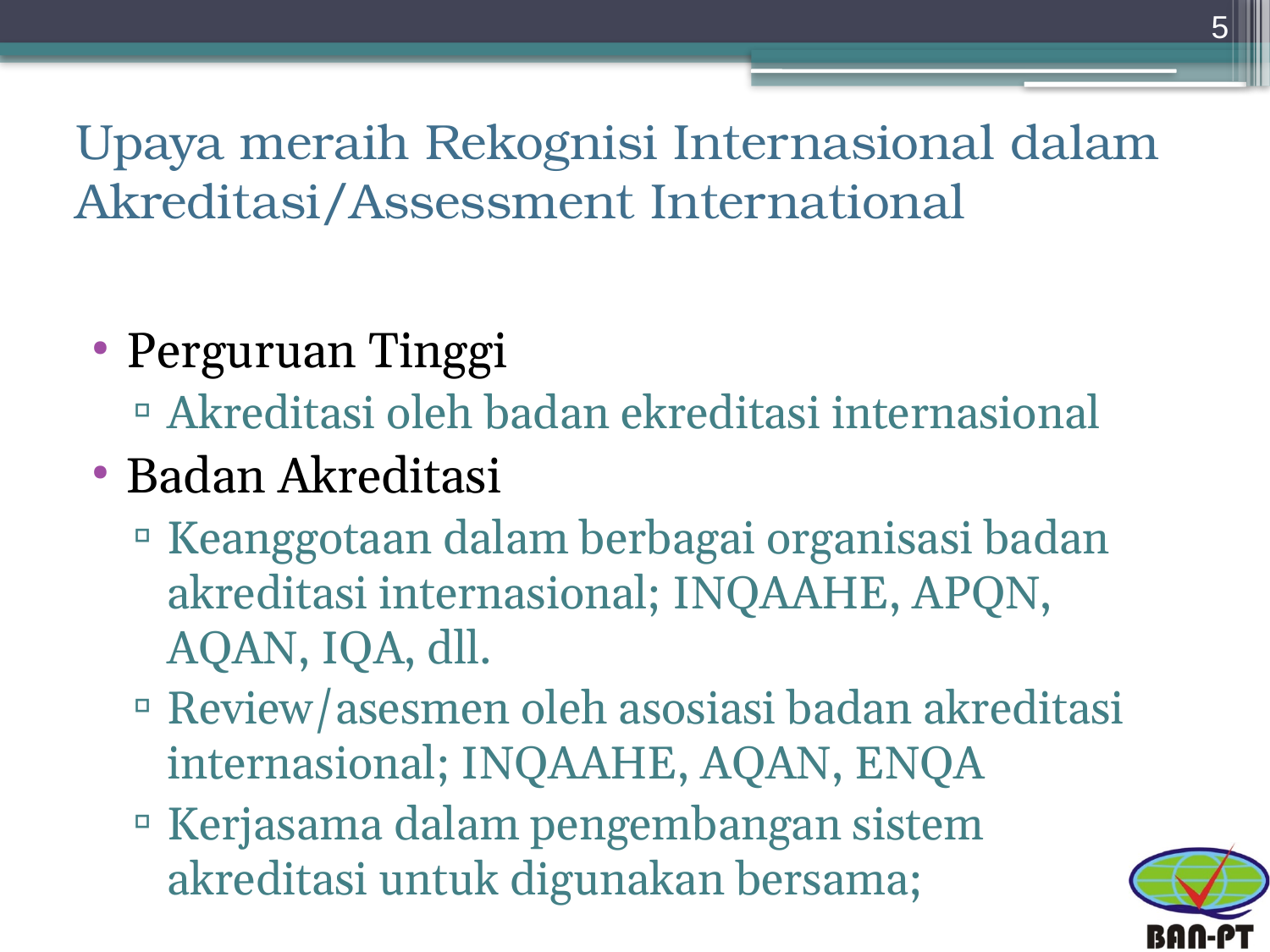

5
# Upaya meraih Rekognisi Internasional dalam Akreditasi/Assessment International
Perguruan Tinggi
Akreditasi oleh badan ekreditasi internasional
Badan Akreditasi
Keanggotaan dalam berbagai organisasi badan akreditasi internasional; INQAAHE, APQN, AQAN, IQA, dll.
Review/asesmen oleh asosiasi badan akreditasi internasional; INQAAHE, AQAN, ENQA
Kerjasama dalam pengembangan sistem akreditasi untuk digunakan bersama;